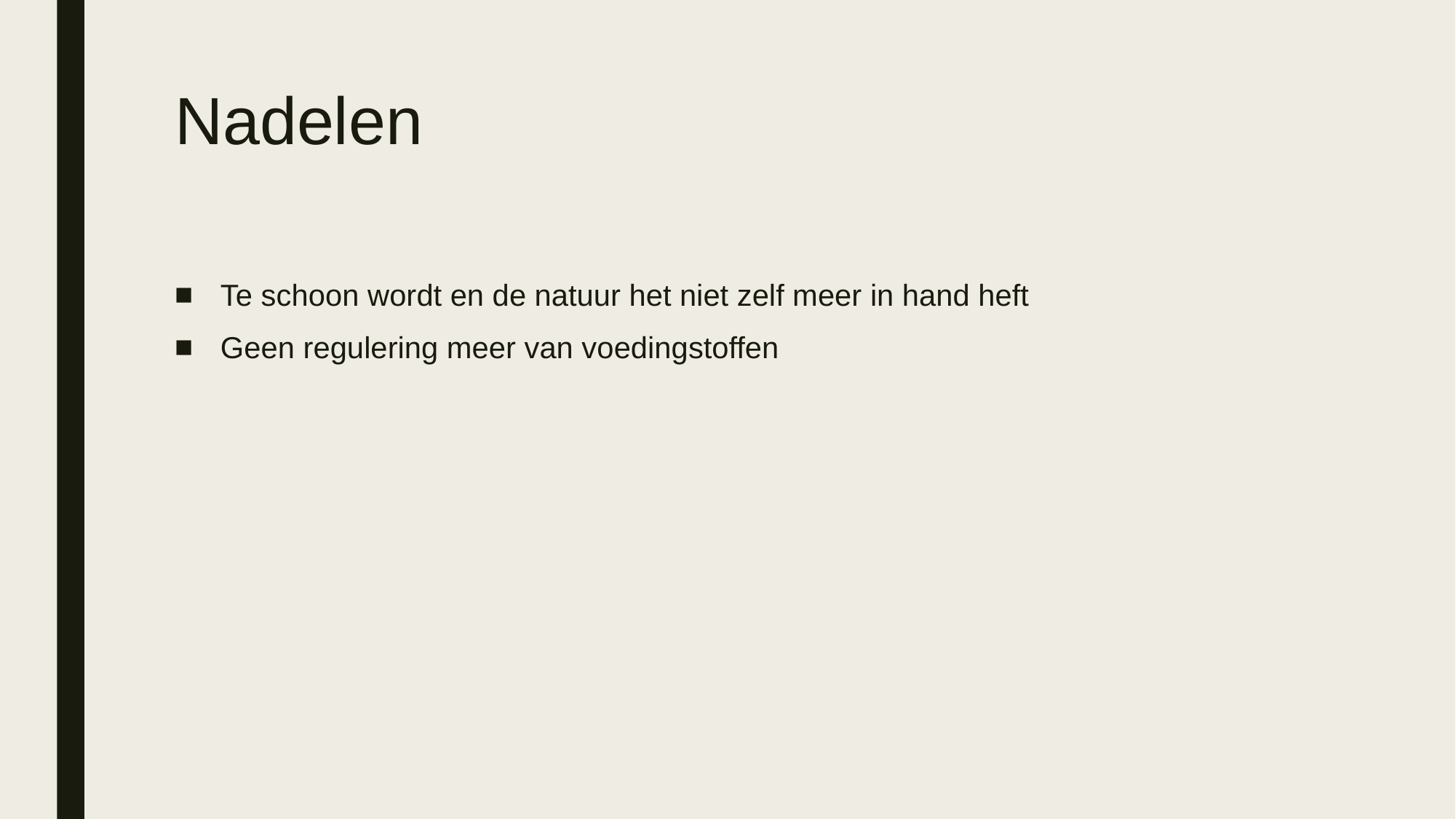

# Nadelen
Te schoon wordt en de natuur het niet zelf meer in hand heft
Geen regulering meer van voedingstoffen